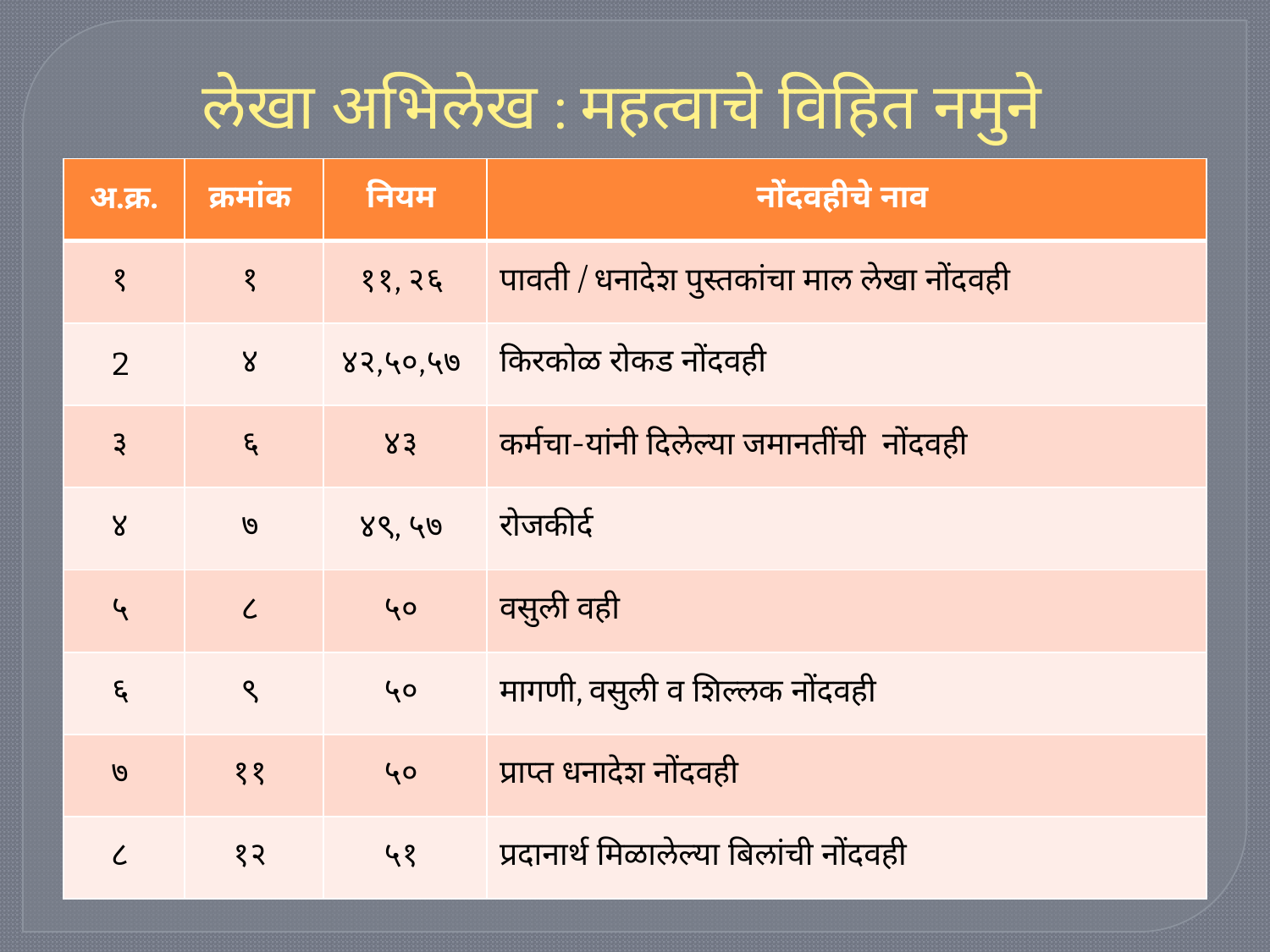

# लेखा अभिलेख : महत्वाचे विहित नमुने
| अ.क्र. | क्रमांक | नियम | नोंदवहीचे नाव |
| --- | --- | --- | --- |
| १ | १ | ११, २६ | पावती / धनादेश पुस्तकांचा माल लेखा नोंदवही |
| 2 | ४ | ४२,५०,५७ | किरकोळ रोकड नोंदवही |
| ३ | ६ | ४३ | कर्मचा-यांनी दिलेल्या जमानतींची नोंदवही |
| ४ | ७ | ४९, ५७ | रोजकीर्द |
| ५ | ८ | ५० | वसुली वही |
| ६ | ९ | ५० | मागणी, वसुली व शिल्लक नोंदवही |
| ७ | ११ | ५० | प्राप्त धनादेश नोंदवही |
| ८ | १२ | ५१ | प्रदानार्थ मिळालेल्या बिलांची नोंदवही |